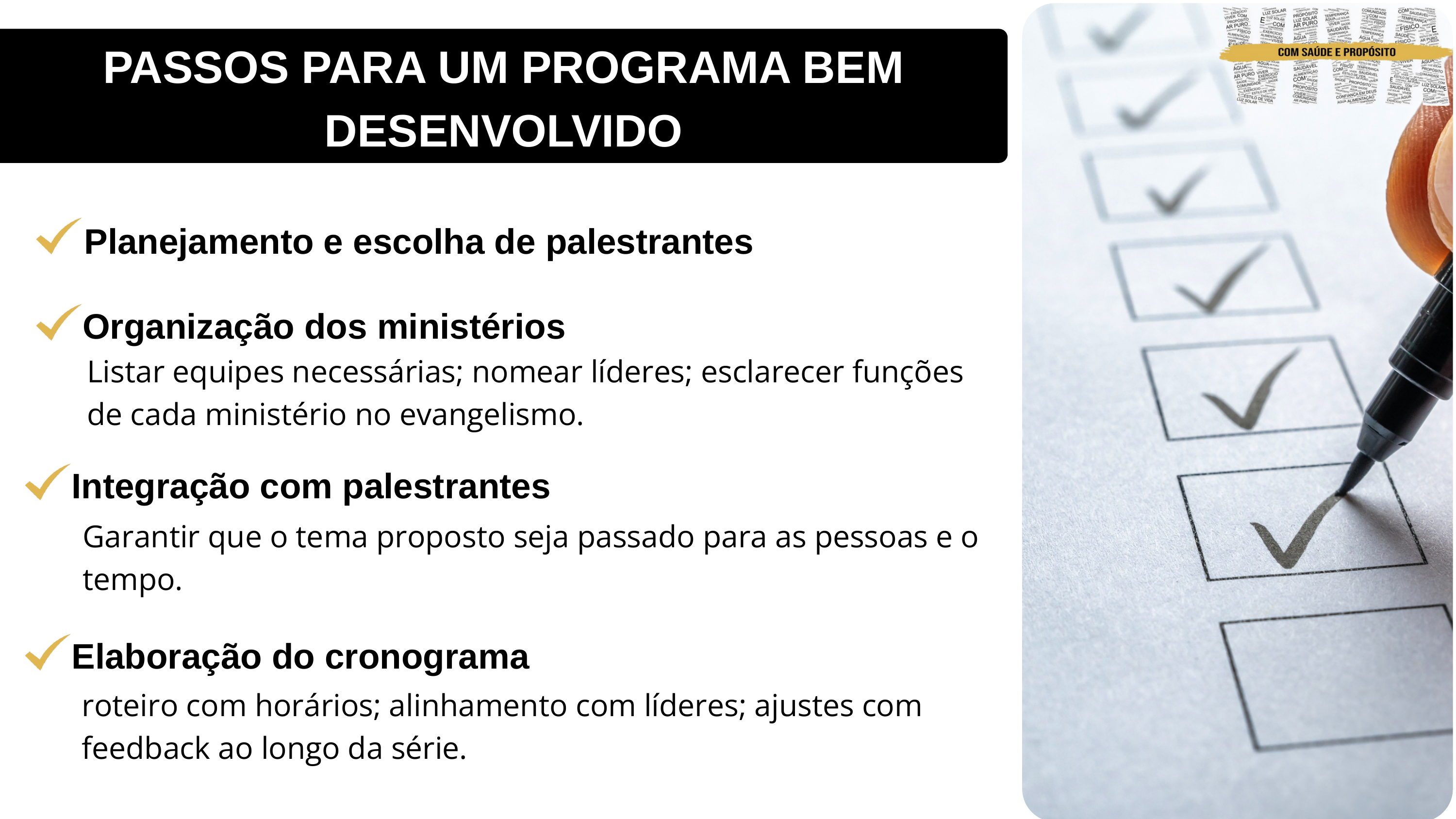

PASSOS PARA UM PROGRAMA BEM DESENVOLVIDO

Planejamento e escolha de palestrantes

Organização dos ministérios

Listar equipes necessárias; nomear líderes; esclarecer funções de cada ministério no evangelismo.
Integração com palestrantes

Garantir que o tema proposto seja passado para as pessoas e o tempo.
Elaboração do cronograma

roteiro com horários; alinhamento com líderes; ajustes com feedback ao longo da série.